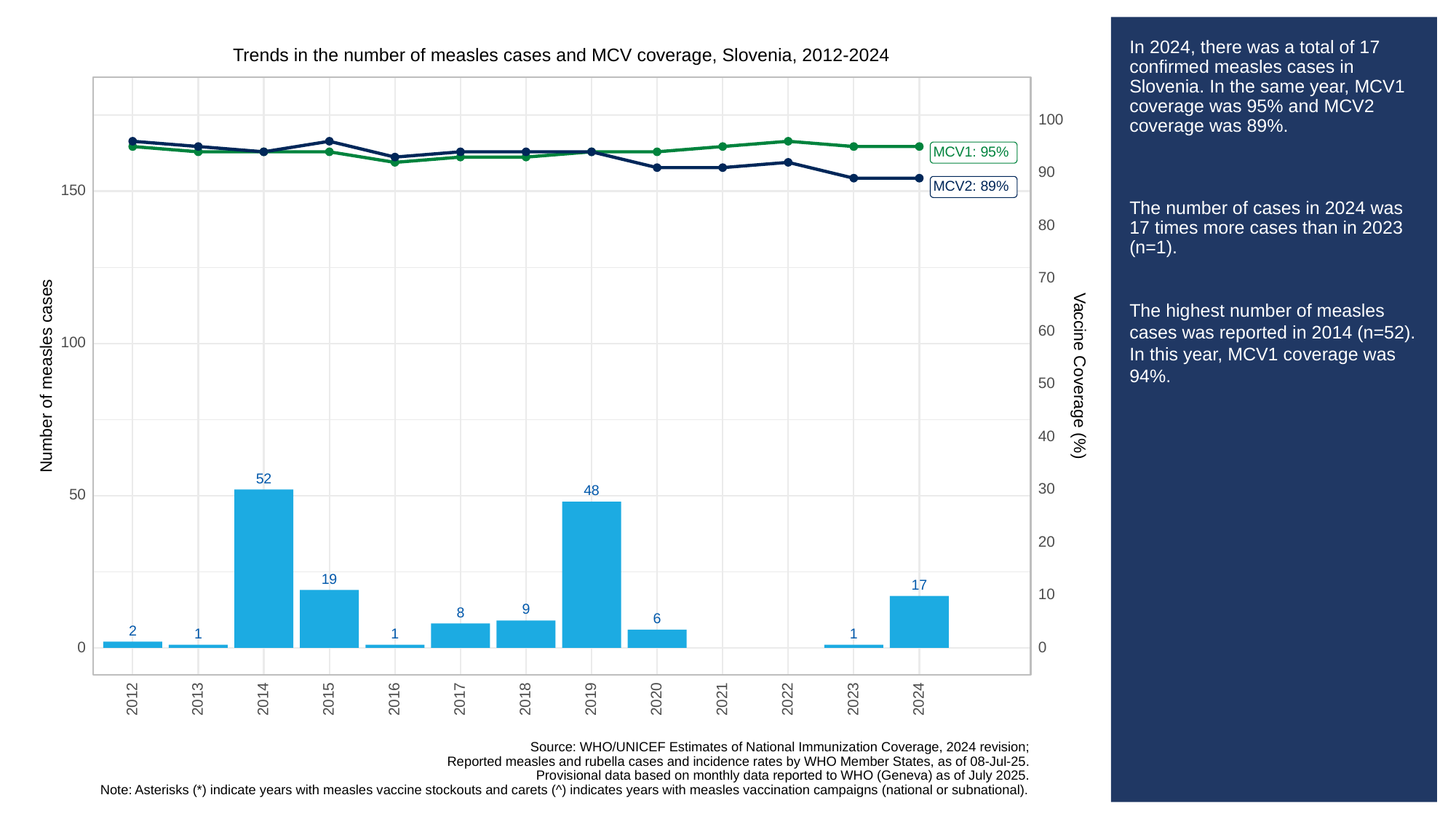

# In 2024, there was a total of 17 confirmed measles cases in Slovenia. In the same year, MCV1 coverage was 95% and MCV2 coverage was 89%.

The number of cases in 2024 was 17 times more cases than in 2023 (n=1).

The highest number of measles cases was reported in 2014 (n=52). In this year, MCV1 coverage was 94%.

Trends in the number of measles cases and MCV coverage, Slovenia, 2012-2024

100

MCV1: 95%

90

MCV2: 89%
150

80

70
60
100

Vaccine Coverage (%)
Number of measles cases
50

40
52
30
48

50

20

19
17
10

9
8
6

2
1
1
1

0
0

2013
2023
2012
2014
2015
2016
2017
2018
2019
2020
2021
2022
2024
Source: WHO/UNICEF Estimates of National Immunization Coverage, 2024 revision;
Reported measles and rubella cases and incidence rates by WHO Member States, as of 08-Jul-25.
Provisional data based on monthly data reported to WHO (Geneva) as of July 2025.
Note: Asterisks (*) indicate years with measles vaccine stockouts and carets (^) indicates years with measles vaccination campaigns (national or subnational).